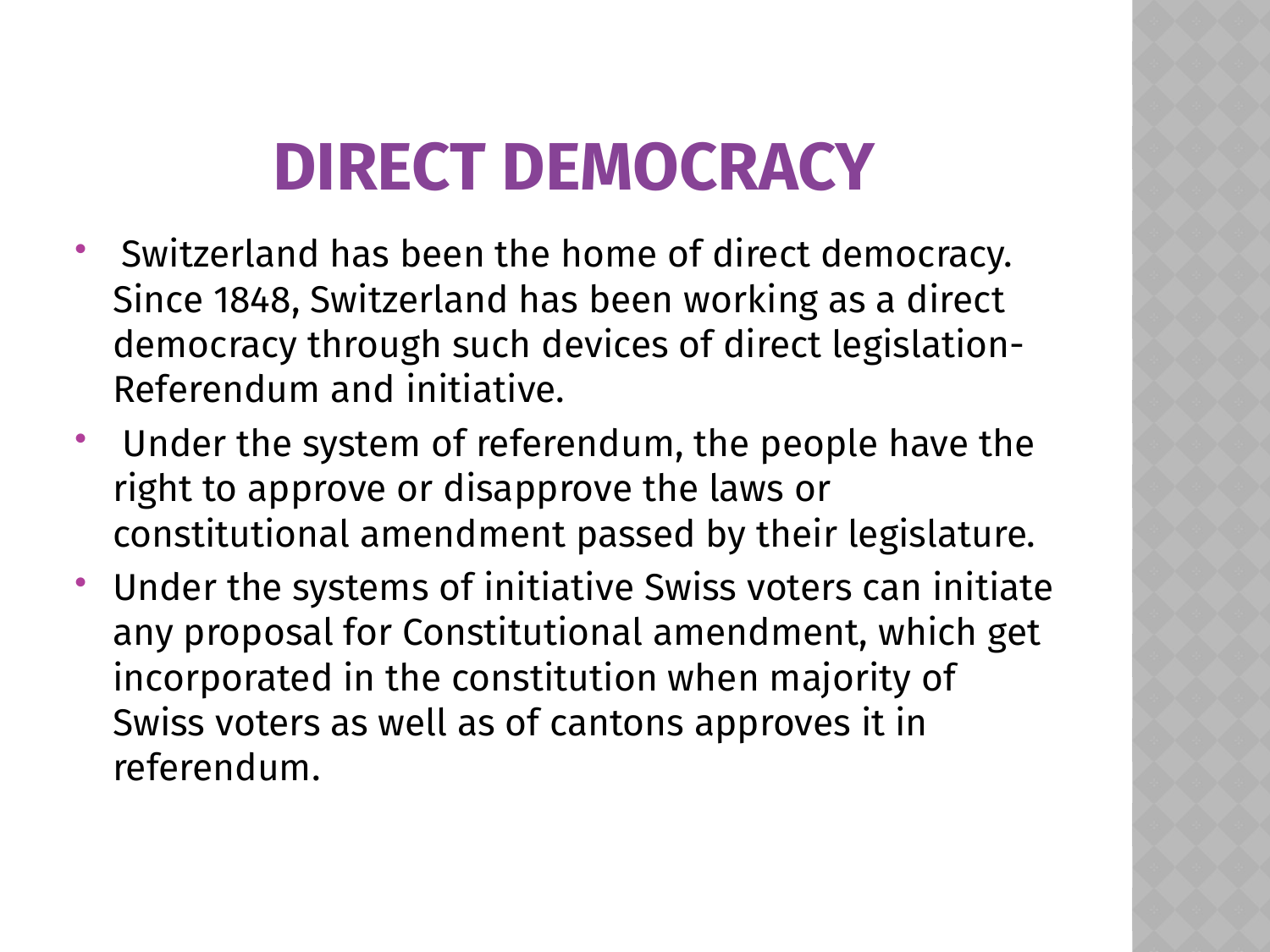

# Direct Democracy
 Switzerland has been the home of direct democracy. Since 1848, Switzerland has been working as a direct democracy through such devices of direct legislation- Referendum and initiative.
 Under the system of referendum, the people have the right to approve or disapprove the laws or constitutional amendment passed by their legislature.
Under the systems of initiative Swiss voters can initiate any proposal for Constitutional amendment, which get incorporated in the constitution when majority of Swiss voters as well as of cantons approves it in referendum.